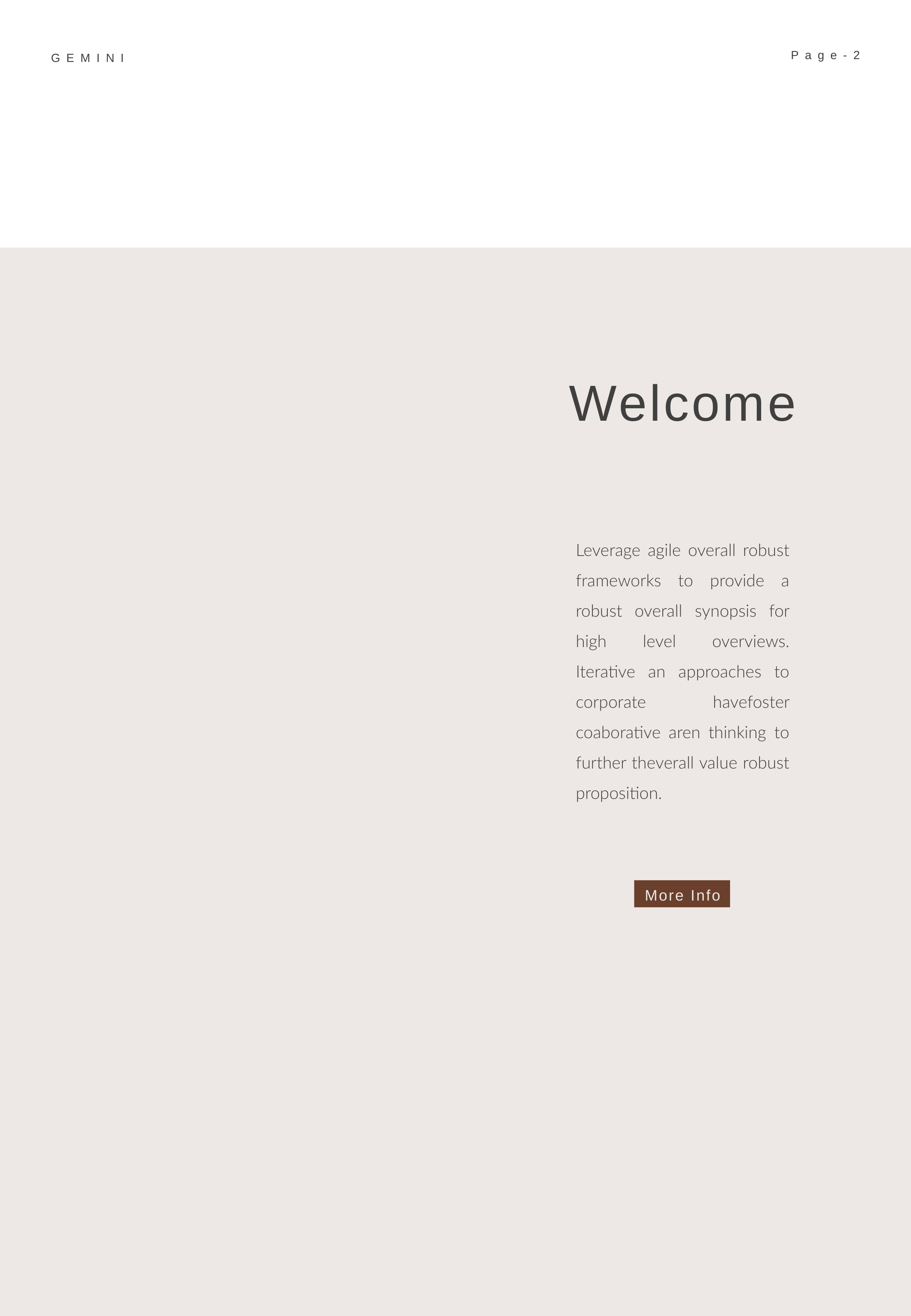

Page-2
GEMINI

Welcome
Leverage agile overall robust frameworks to provide a robust overall synopsis for high level overviews. Iterative an approaches to corporate havefoster coaborative aren thinking to further theverall value robust proposition.

More Info